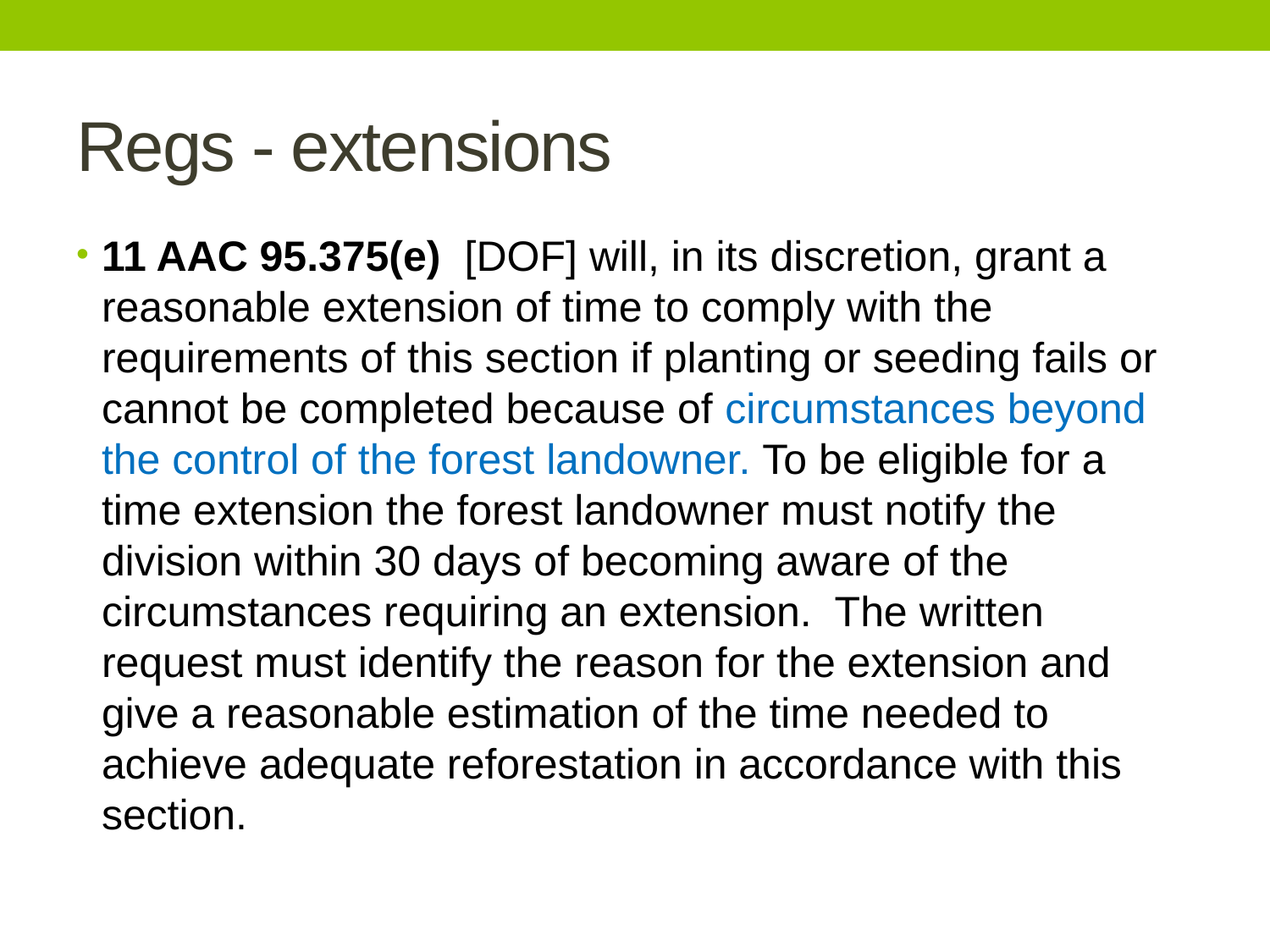

# Regs - extensions
11 AAC 95.375(e)  [DOF] will, in its discretion, grant a reasonable extension of time to comply with the requirements of this section if planting or seeding fails or cannot be completed because of circumstances beyond the control of the forest landowner. To be eligible for a time extension the forest landowner must notify the division within 30 days of becoming aware of the circumstances requiring an exten­sion.  The written request must identify the reason for the extension and give a reasonable estimation of the time needed to achieve adequate reforestation in accordance with this section.